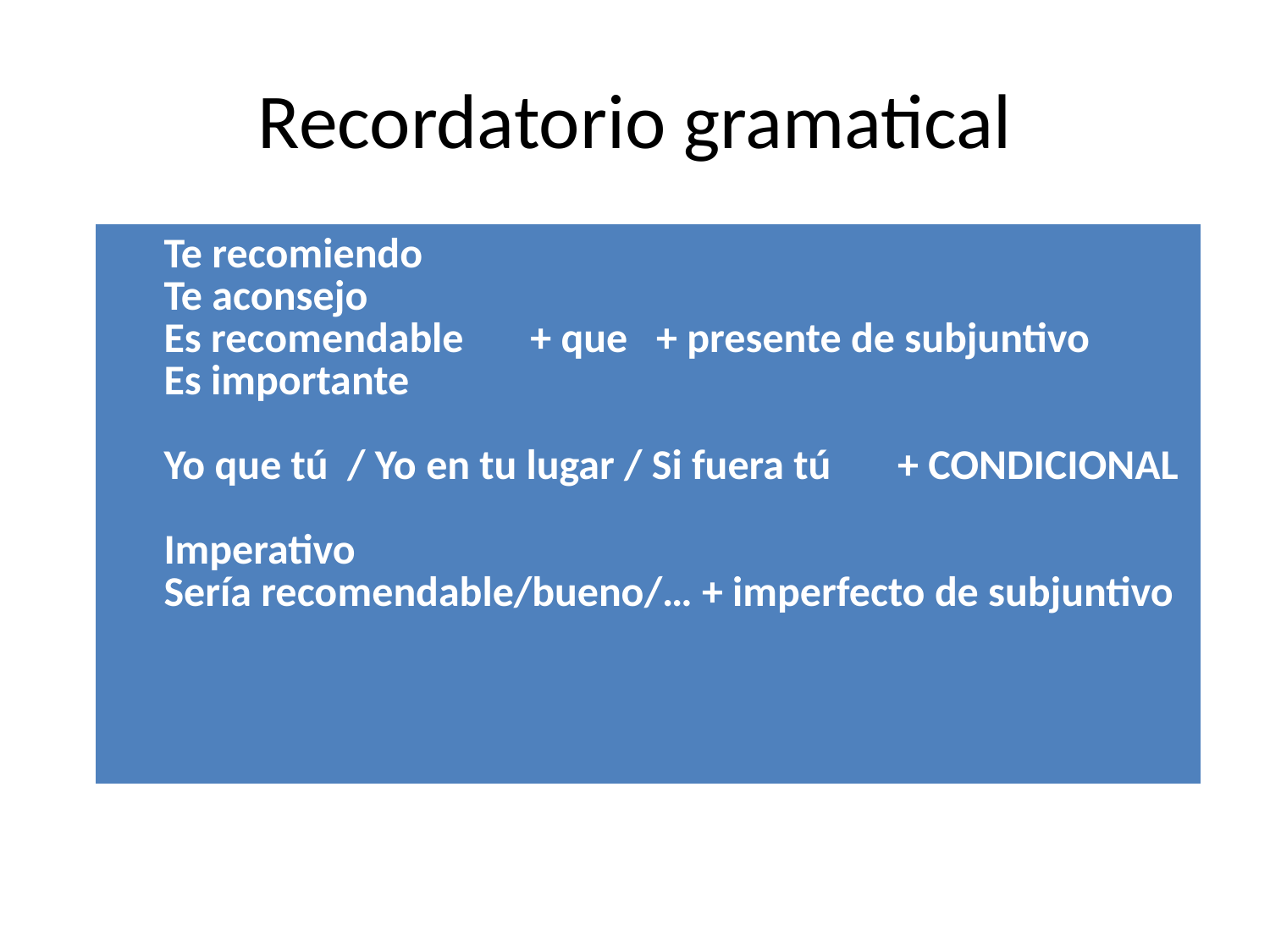

# Recordatorio gramatical
| Te recomiendo Te aconsejo Es recomendable + que + presente de subjuntivo Es importante   Yo que tú / Yo en tu lugar / Si fuera tú + CONDICIONAL Imperativo Sería recomendable/bueno/… + imperfecto de subjuntivo |
| --- |